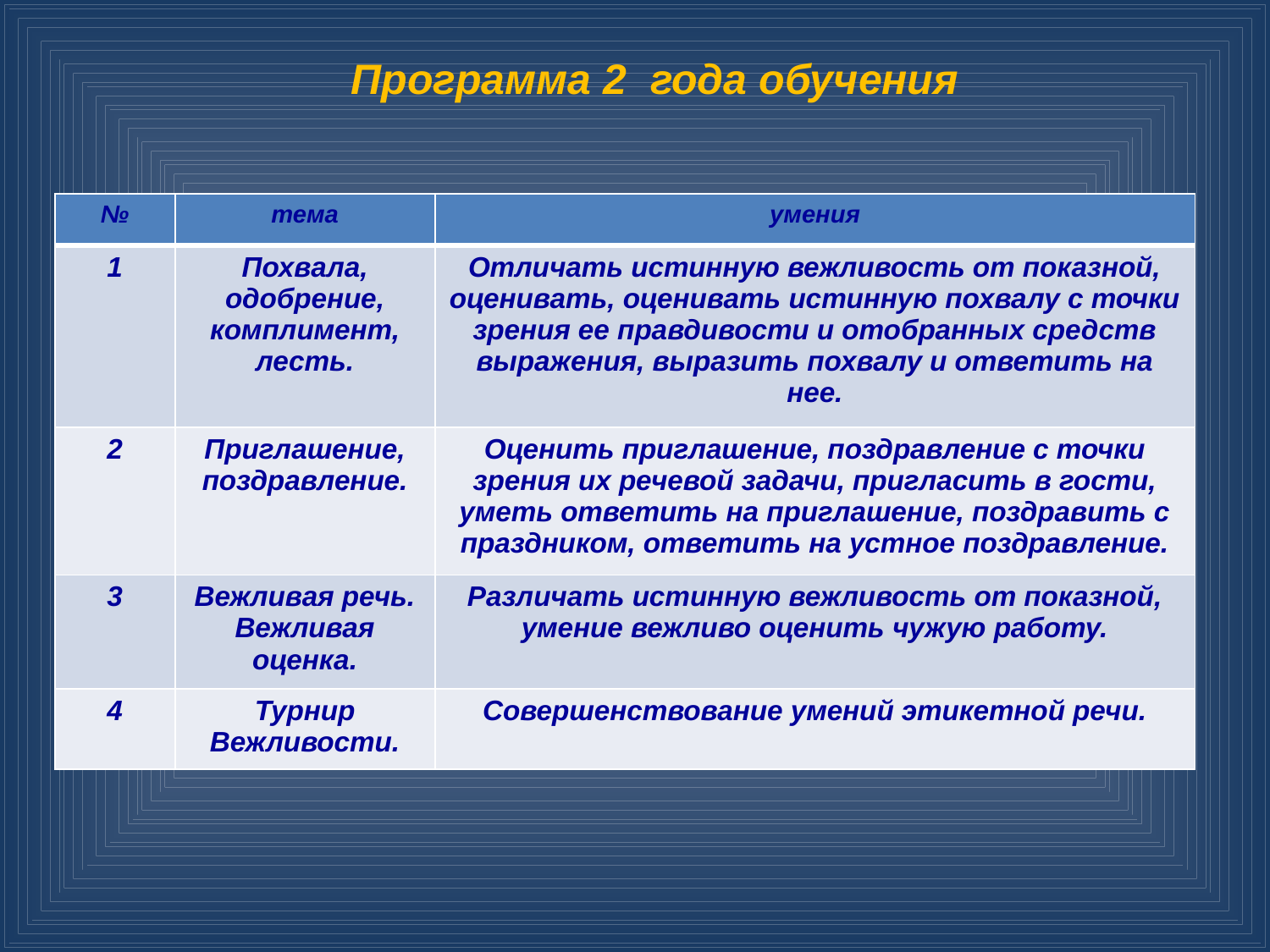

Программа 2  года обучения
| № | тема | умения |
| --- | --- | --- |
| 1 | Похвала, одобрение, комплимент, лесть. | Отличать истинную вежливость от показной, оценивать, оценивать истинную похвалу с точки зрения ее правдивости и отобранных средств выражения, выразить похвалу и ответить на нее. |
| 2 | Приглашение, поздравление. | Оценить приглашение, поздравление с точки зрения их речевой задачи, пригласить в гости, уметь ответить на приглашение, поздравить с праздником, ответить на устное поздравление. |
| 3 | Вежливая речь. Вежливая оценка. | Различать истинную вежливость от показной, умение вежливо оценить чужую работу. |
| 4 | Турнир Вежливости. | Совершенствование умений этикетной речи. |